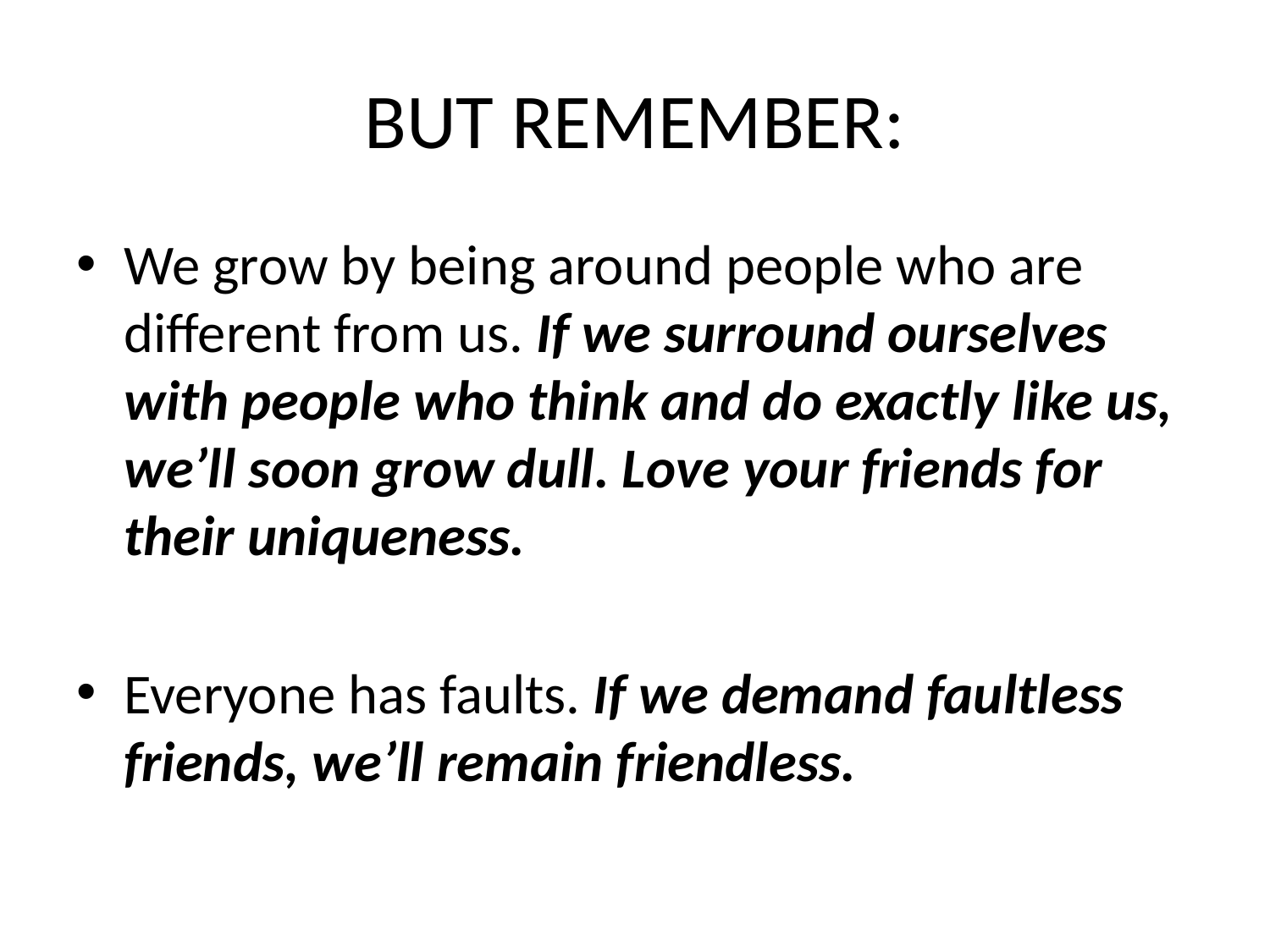

# BUT REMEMBER:
We grow by being around people who are different from us. If we surround ourselves with people who think and do exactly like us, we’ll soon grow dull. Love your friends for their uniqueness.

Everyone has faults. If we demand faultless friends, we’ll remain friendless.